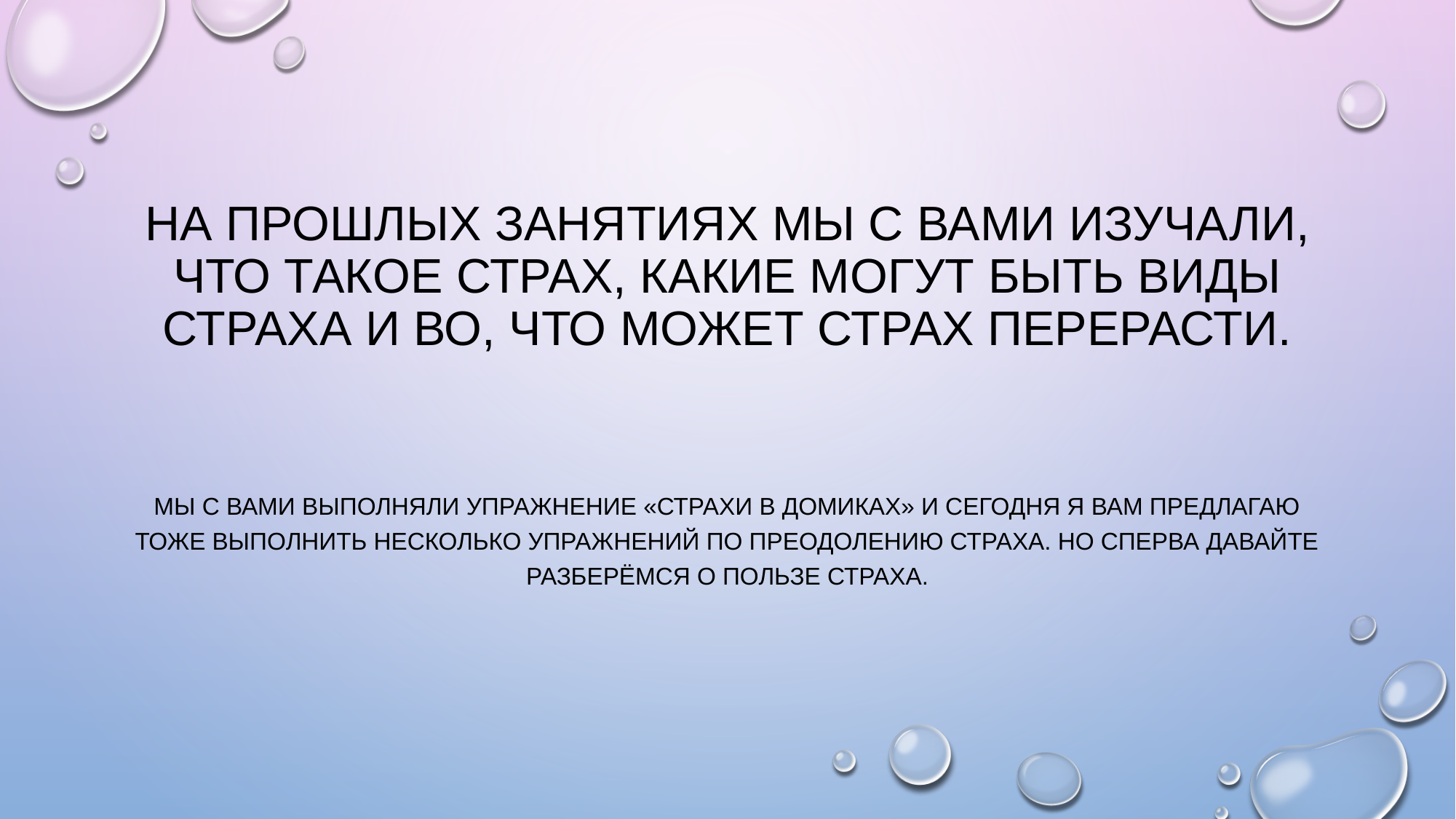

# На прошлых занятиях мы с вами изучали, что такое страх, какие могут быть виды страха и во, что может страх перерасти.
Мы с вами выполняли упражнение «страхи в домиках» и сегодня я вам предлагаю тоже выполнить несколько упражнений по преодолению страха. Но сперва давайте разберёмся о пользе страха.